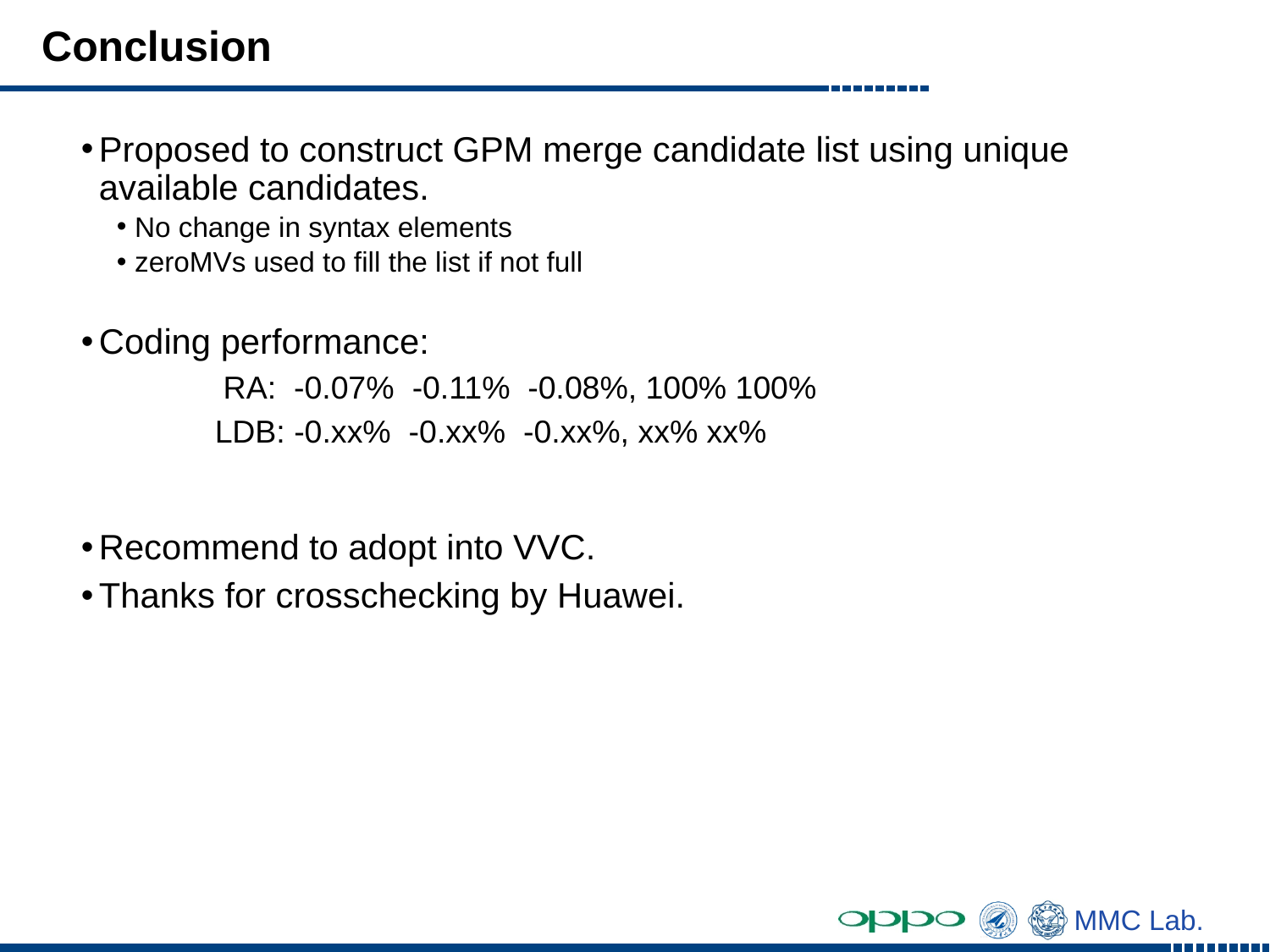

# Conclusion
Proposed to construct GPM merge candidate list using unique available candidates.
No change in syntax elements
zeroMVs used to fill the list if not full

Coding performance:
                RA:  -0.07%  -0.11%  -0.08%, 100% 100%
       LDB: -0.xx%  -0.xx%  -0.xx%, xx% xx%

Recommend to adopt into VVC.
Thanks for crosschecking by Huawei.